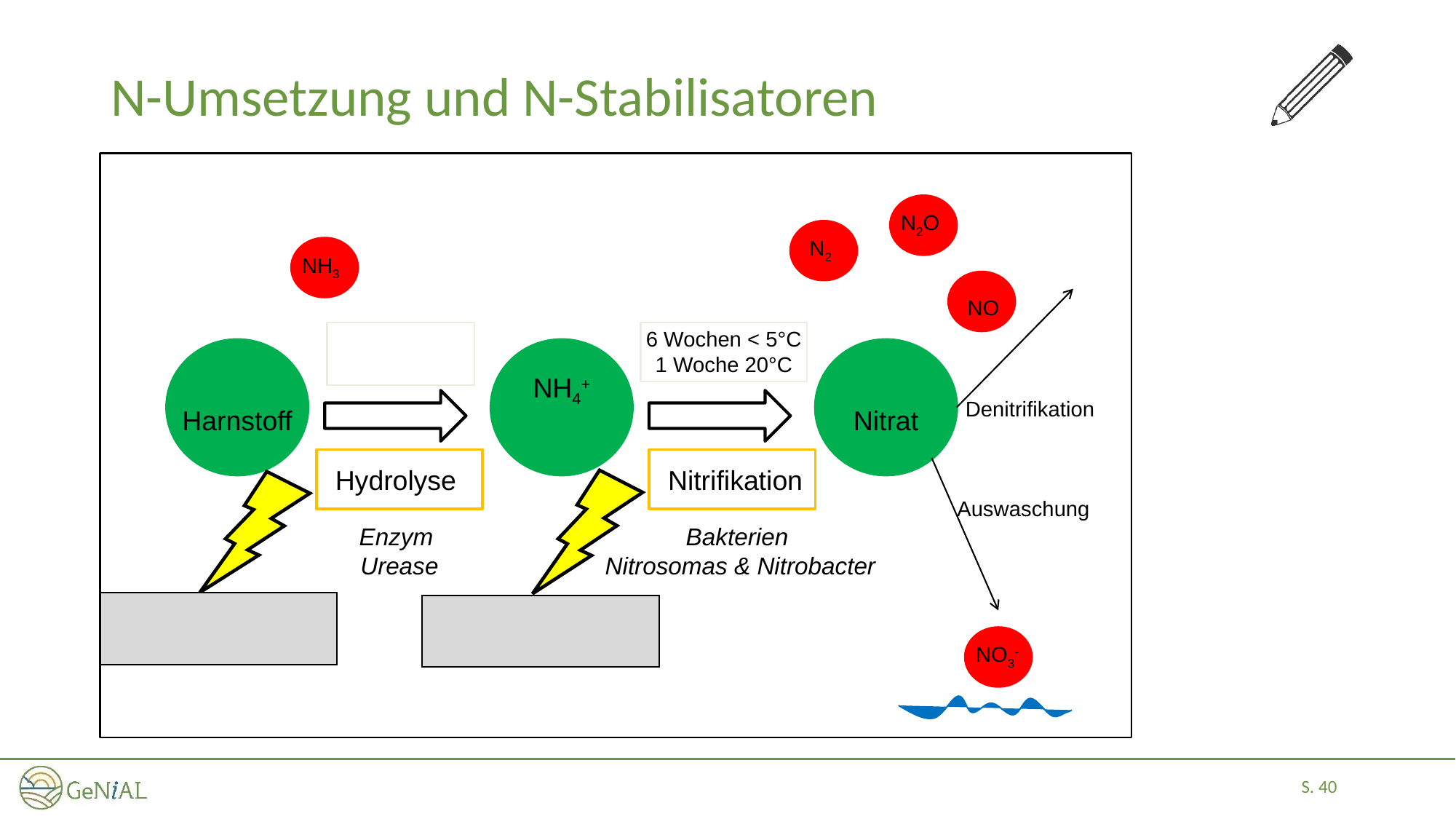

# N-Umsetzung und N-Stabilisatoren

N2O

N2

NH3

NO
6 Wochen < 5°C
1 Woche 20°C

Harnstoff
NH4+

Nitrat

Denitrifikation

Hydrolyse
Nitrifikation
Auswaschung
Enzym
Urease
Bakterien
Nitrosomas & Nitrobacter

NO3-